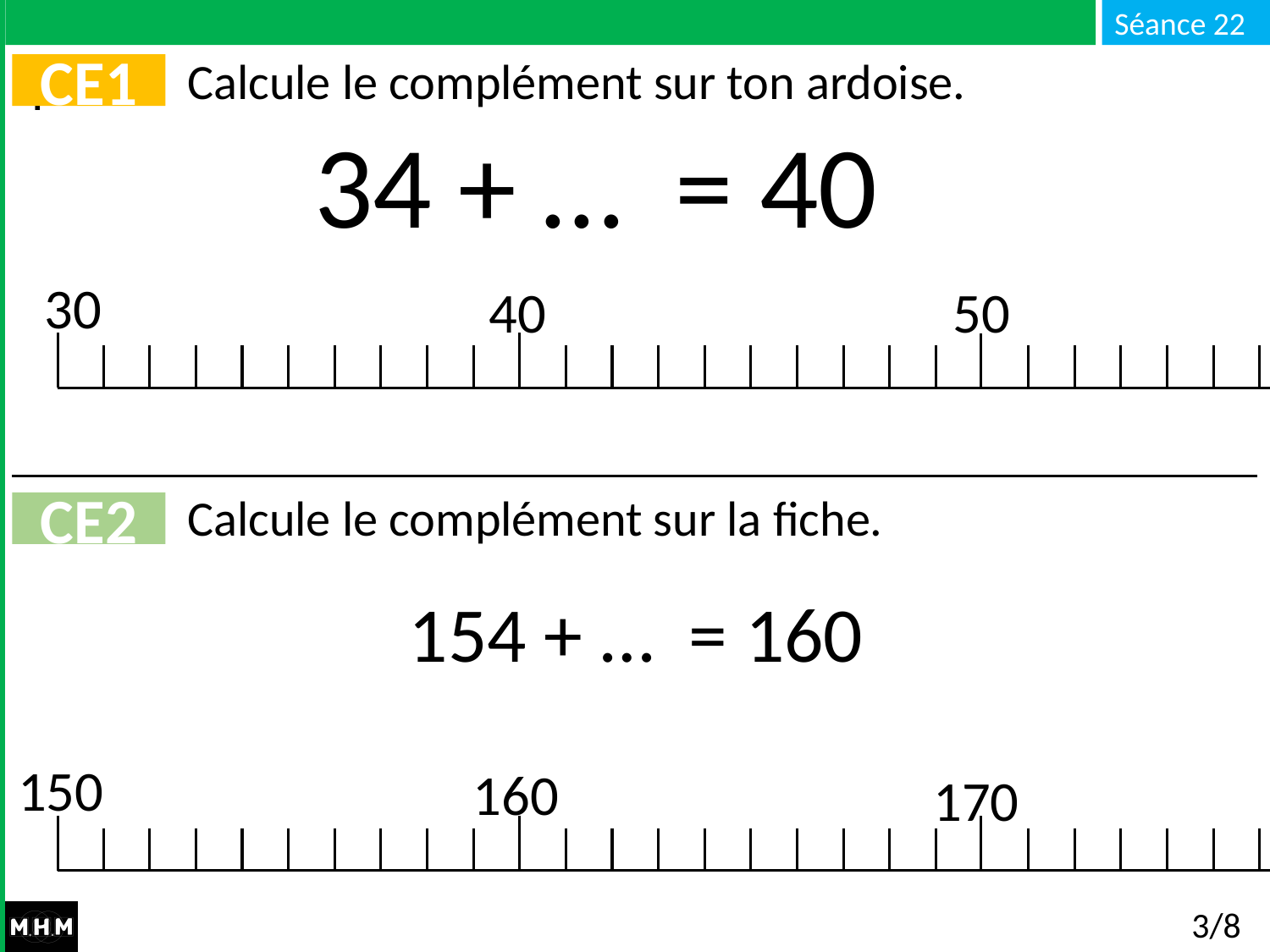

# Calcule le complément sur ton ardoise.
CE1
 34 + …  = 40
30
50
40
Calcule le complément sur la fiche.
CE2
 154 + …  = 160
150
160
170
3/8